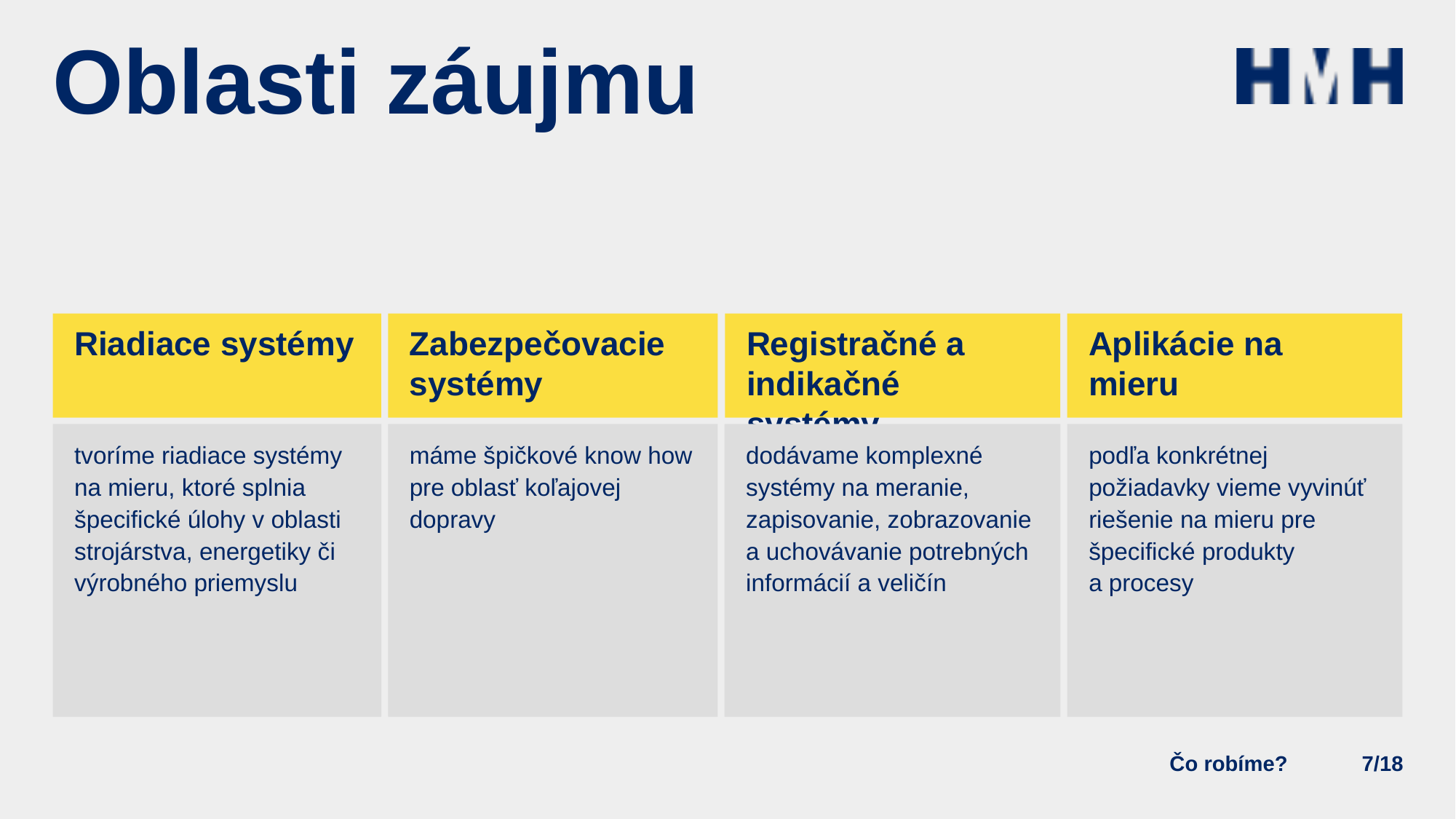

# Oblasti záujmu
Riadiace systémy
Zabezpečovacie systémy
Registračné a indikačné systémy
Aplikácie na mieru
tvoríme riadiace systémy na mieru, ktoré splnia špecifické úlohy v oblasti strojárstva, energetiky či výrobného priemyslu
máme špičkové know how pre oblasť koľajovej dopravy
dodávame komplexné systémy na meranie, zapisovanie, zobrazovanie a uchovávanie potrebných informácií a veličín
podľa konkrétnej požiadavky vieme vyvinúť riešenie na mieru pre špecifické produkty a procesy
7/18
Čo robíme?